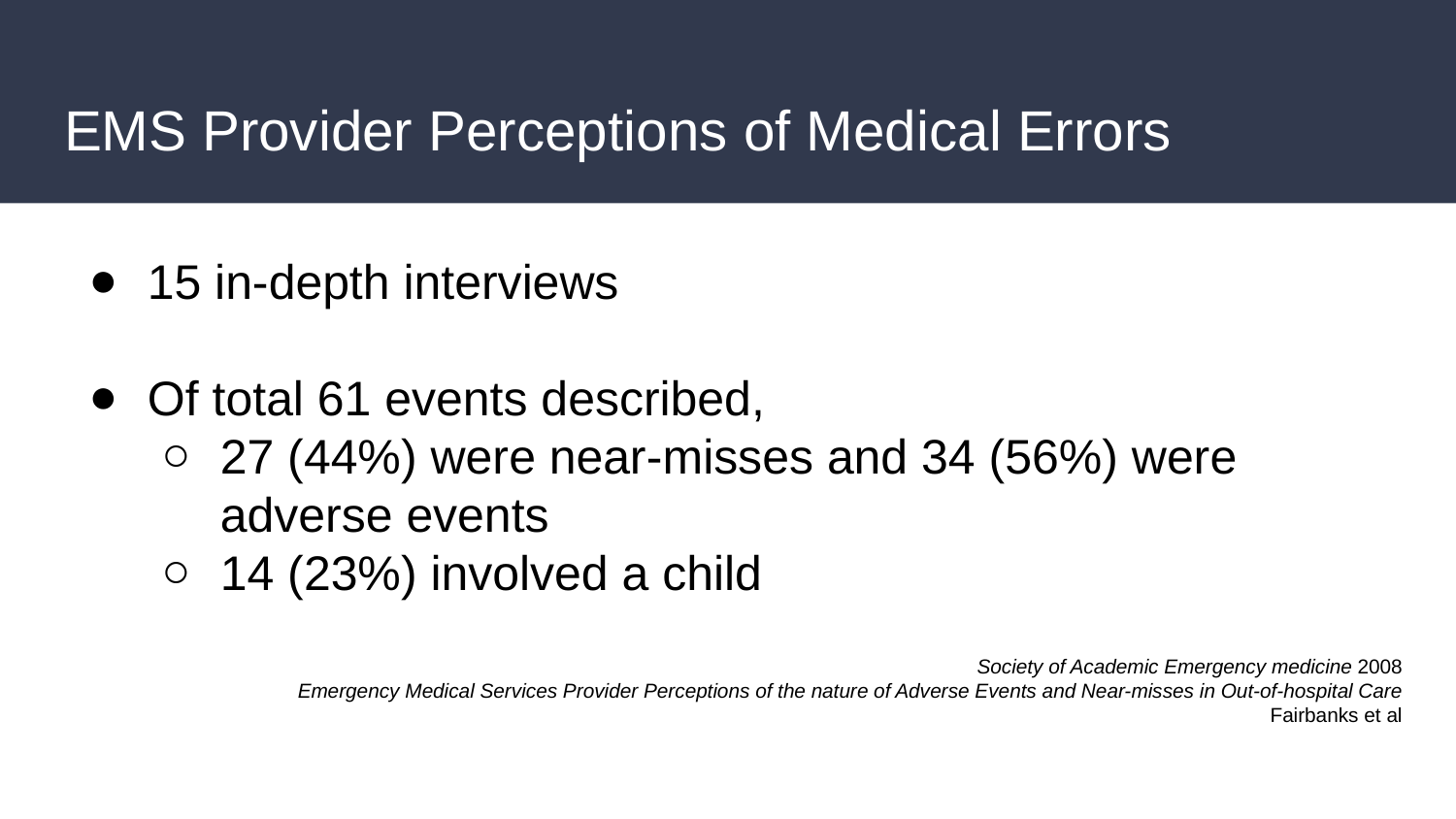

# EMS Provider Perceptions of Medical Errors
15 in-depth interviews

Of total 61 events described,
27 (44%) were near-misses and 34 (56%) were adverse events
14 (23%) involved a child

 Society of Academic Emergency medicine 2008
Emergency Medical Services Provider Perceptions of the nature of Adverse Events and Near-misses in Out-of-hospital Care
Fairbanks et al